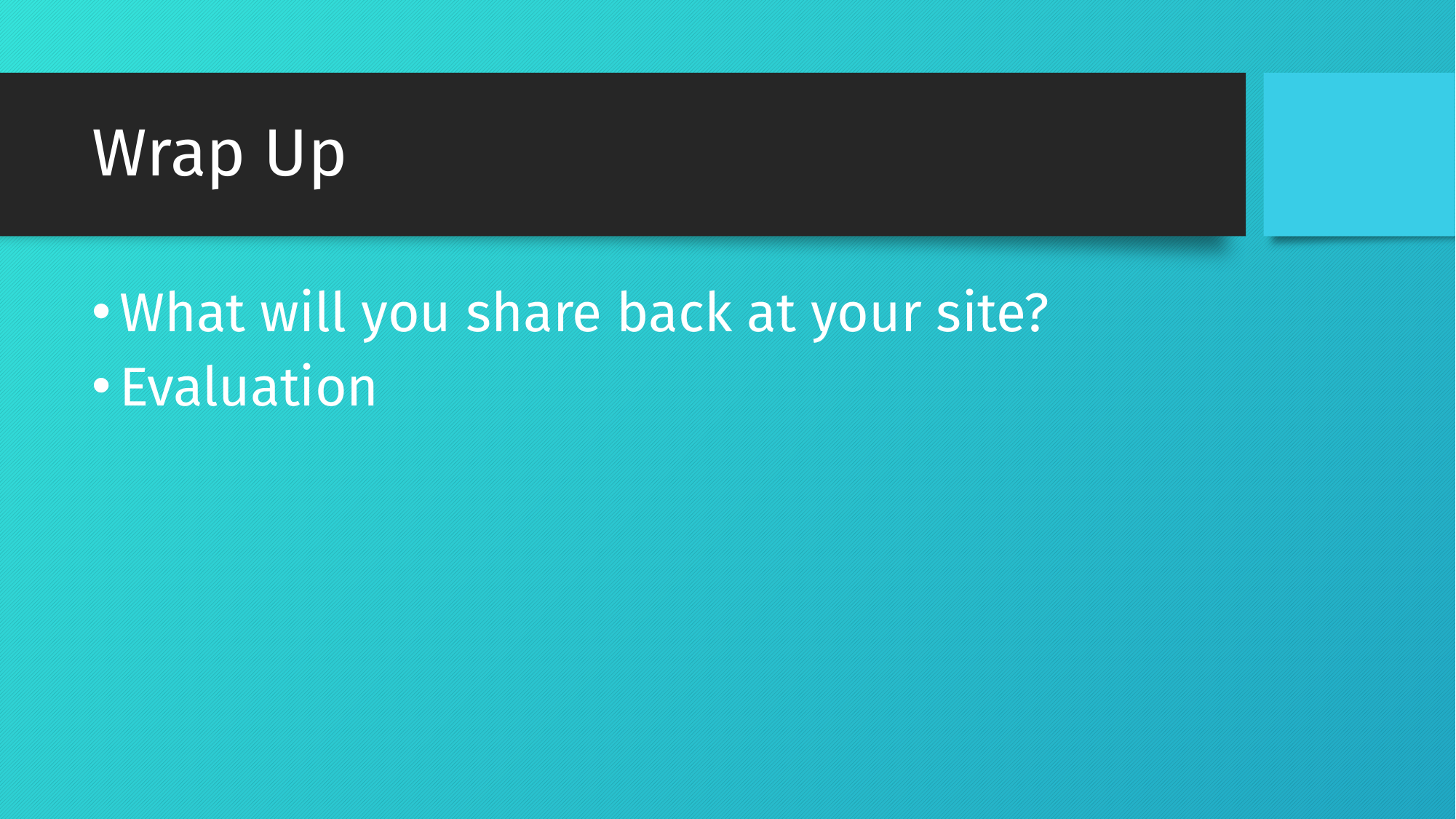

# Wrap Up
What will you share back at your site?
Evaluation